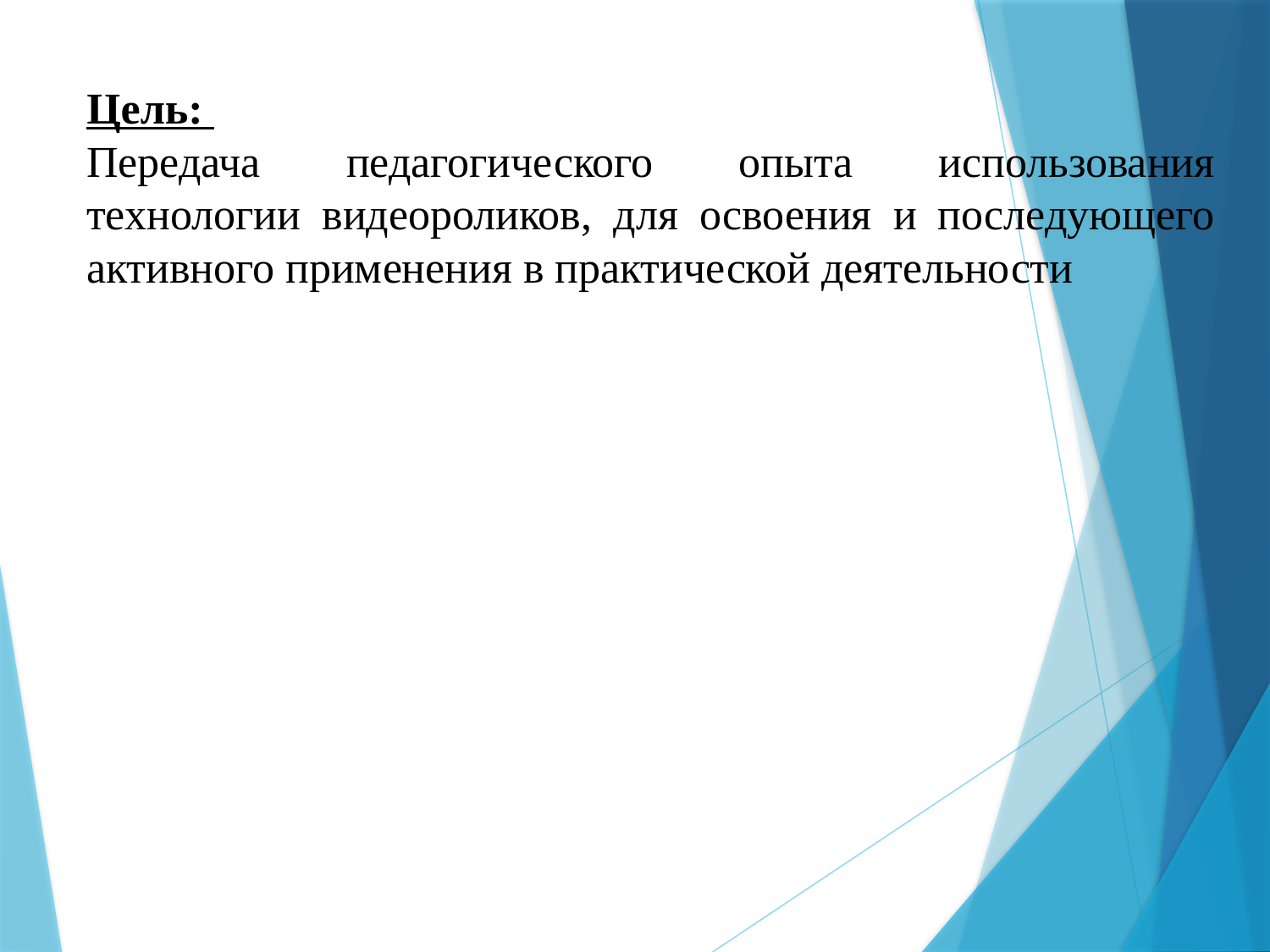

Цель:
Передача педагогического опыта использования технологии видеороликов, для освоения и последующего активного применения в практической деятельности